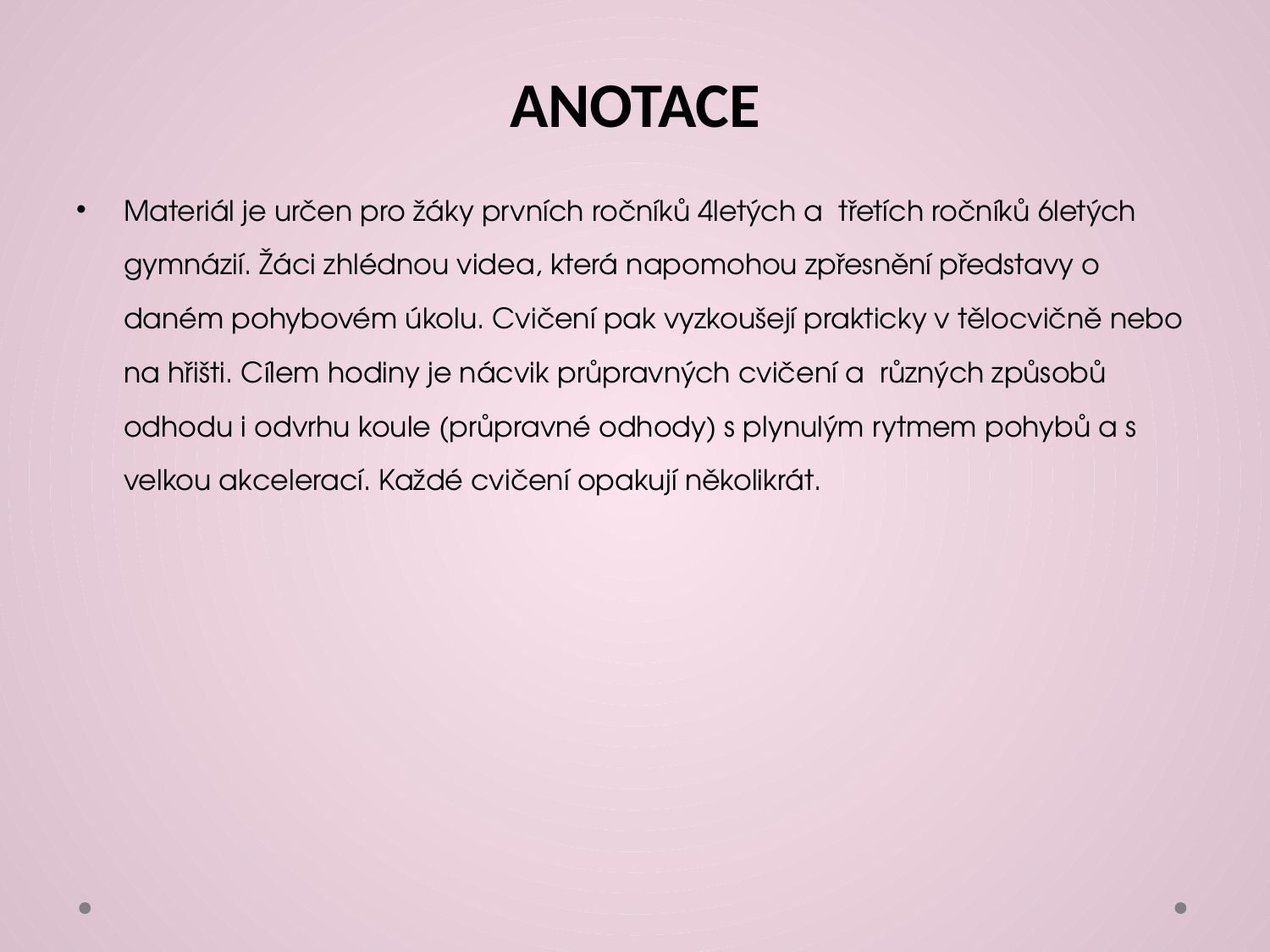

# ANOTACE
Materiál je určen pro žáky prvních ročníků 4letých a  třetích ročníků 6letých gymnázií. Žáci zhlédnou videa, která napomohou zpřesnění představy o daném pohybovém úkolu. Cvičení pak vyzkoušejí prakticky v tělocvičně nebo na hřišti. Cílem hodiny je nácvik průpravných cvičení a  různých způsobů odhodu i odvrhu koule (průpravné odhody) s plynulým rytmem pohybů a s velkou akcelerací. Každé cvičení opakují několikrát.